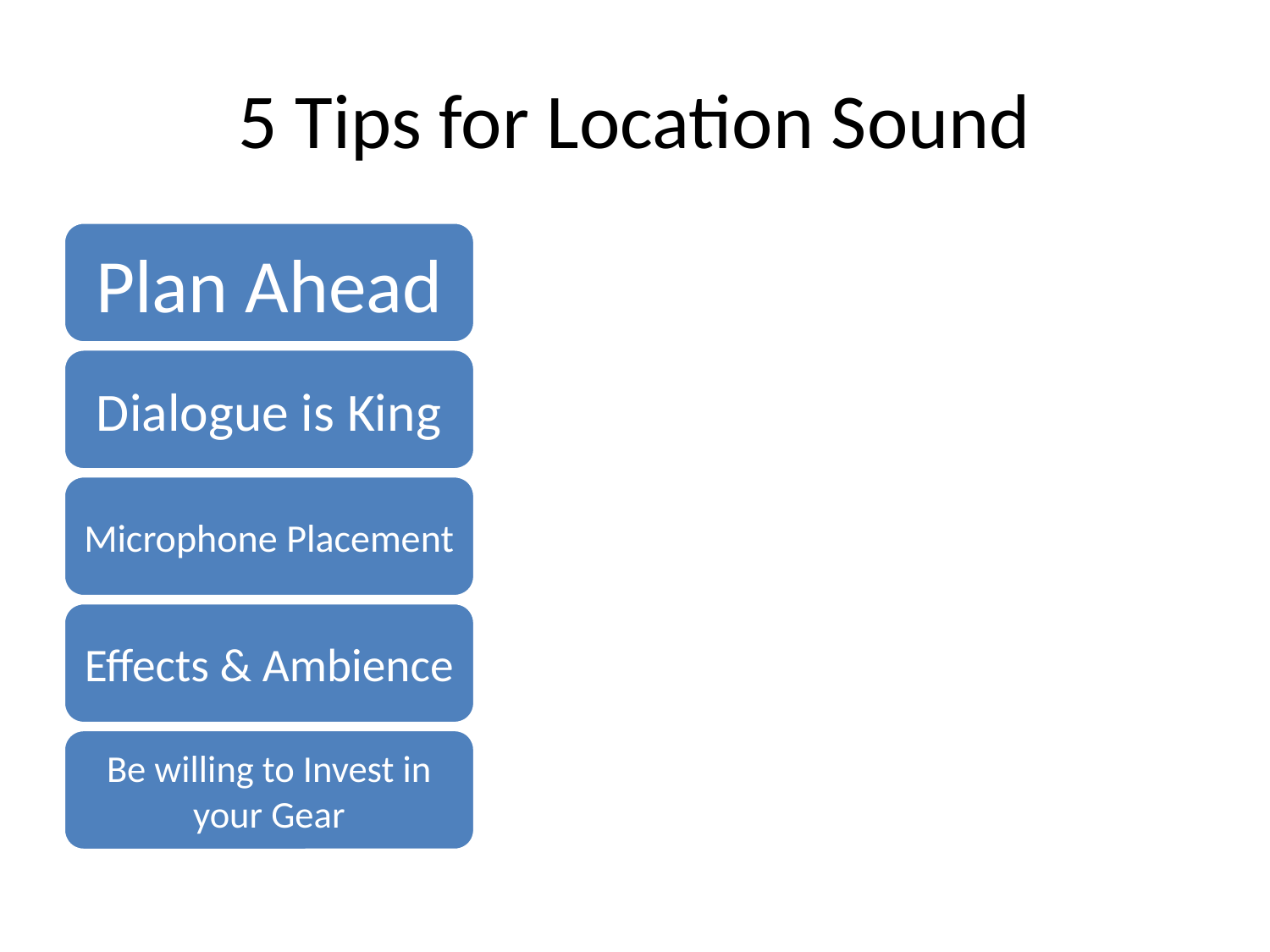

# 5 Tips for Location Sound
Plan Ahead
Dialogue is King
Microphone Placement
Effects & Ambience
Be willing to Invest in your Gear